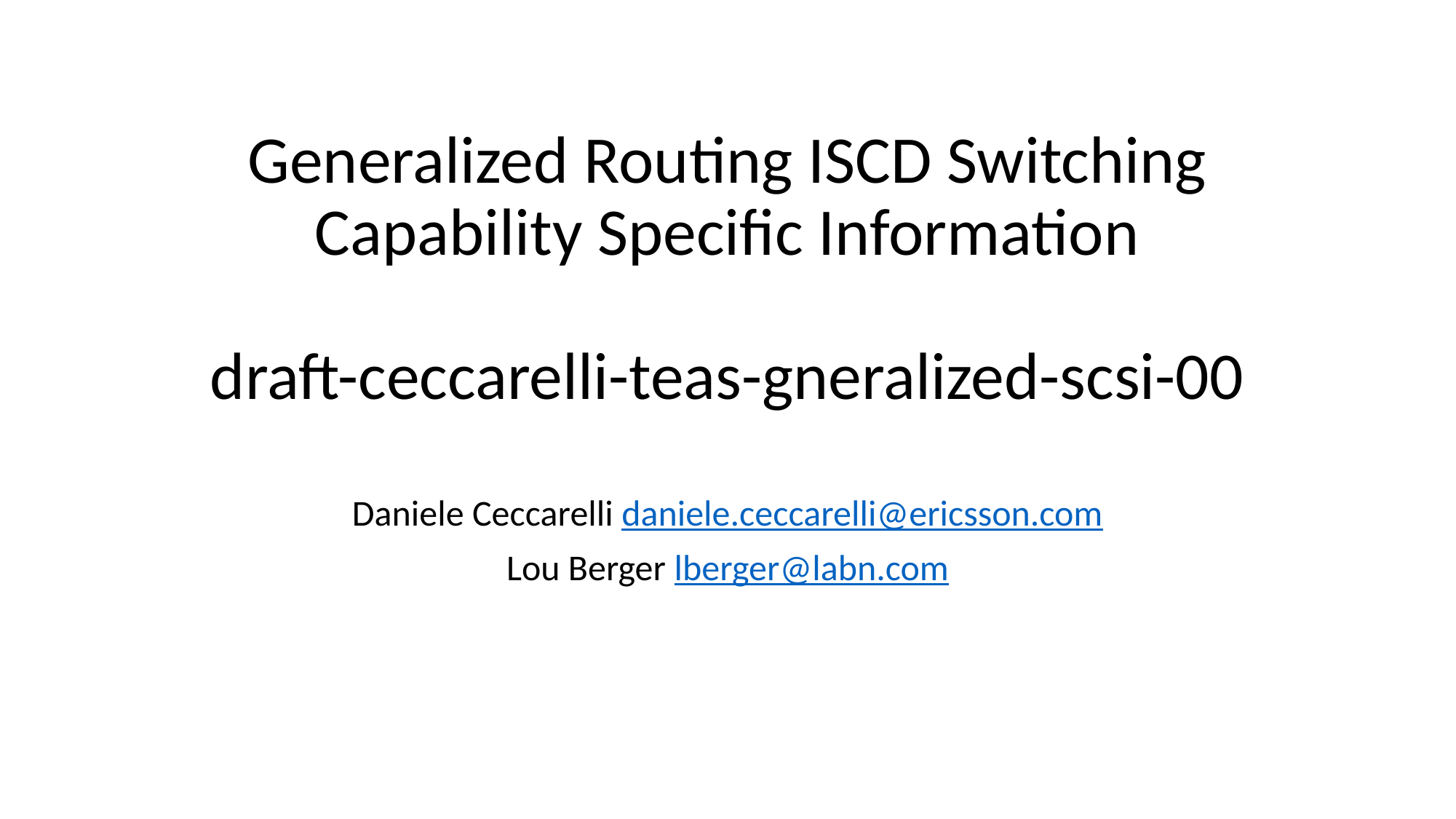

# Generalized Routing ISCD Switching Capability Specific Information draft-ceccarelli-teas-gneralized-scsi-00

Daniele Ceccarelli daniele.ceccarelli@ericsson.com
Lou Berger lberger@labn.com